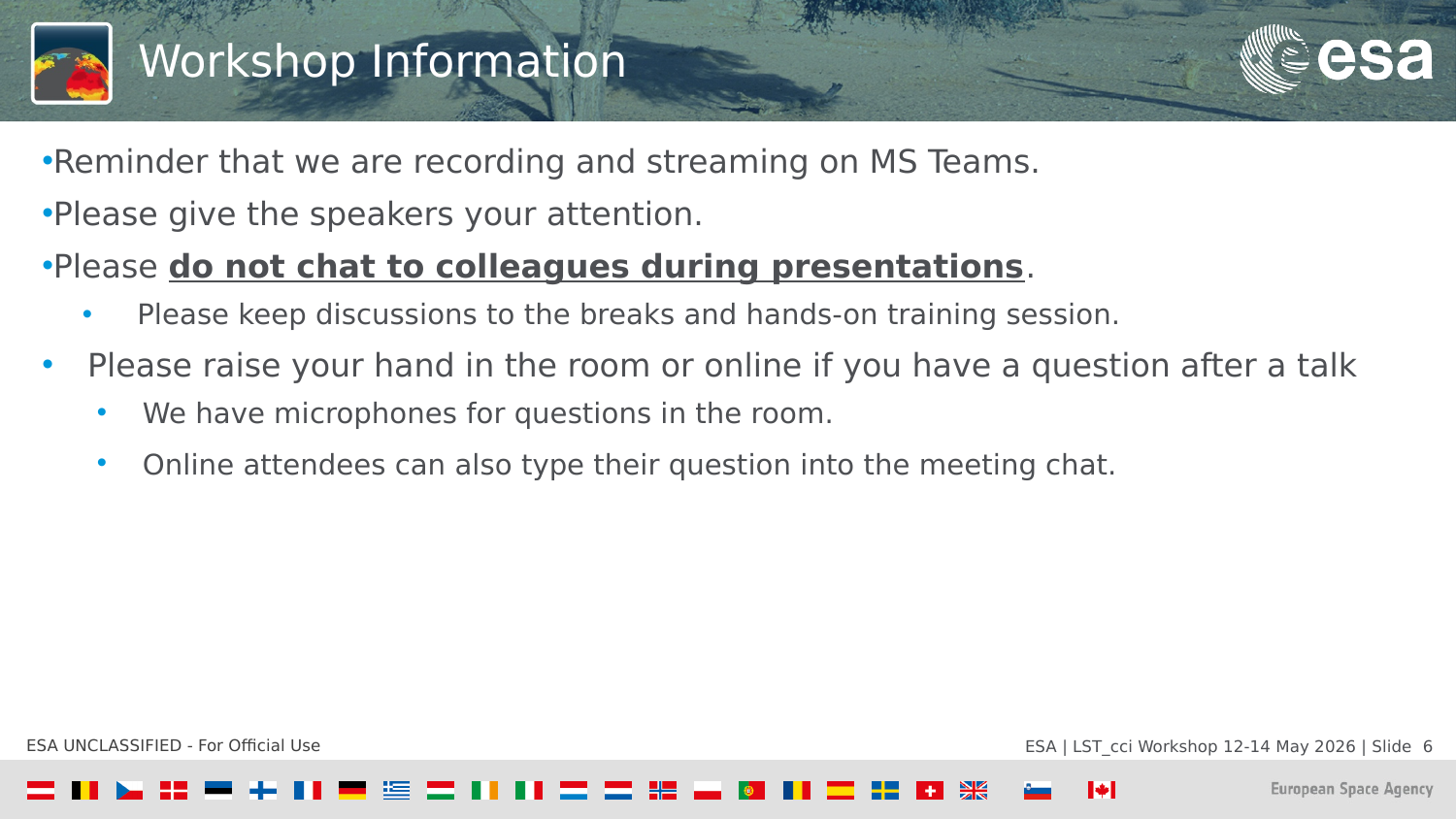

# Workshop Information
Reminder that we are recording and streaming on MS Teams.
Please give the speakers your attention.
Please do not chat to colleagues during presentations.
Please keep discussions to the breaks and hands-on training session.
Please raise your hand in the room or online if you have a question after a talk
We have microphones for questions in the room.
Online attendees can also type their question into the meeting chat.